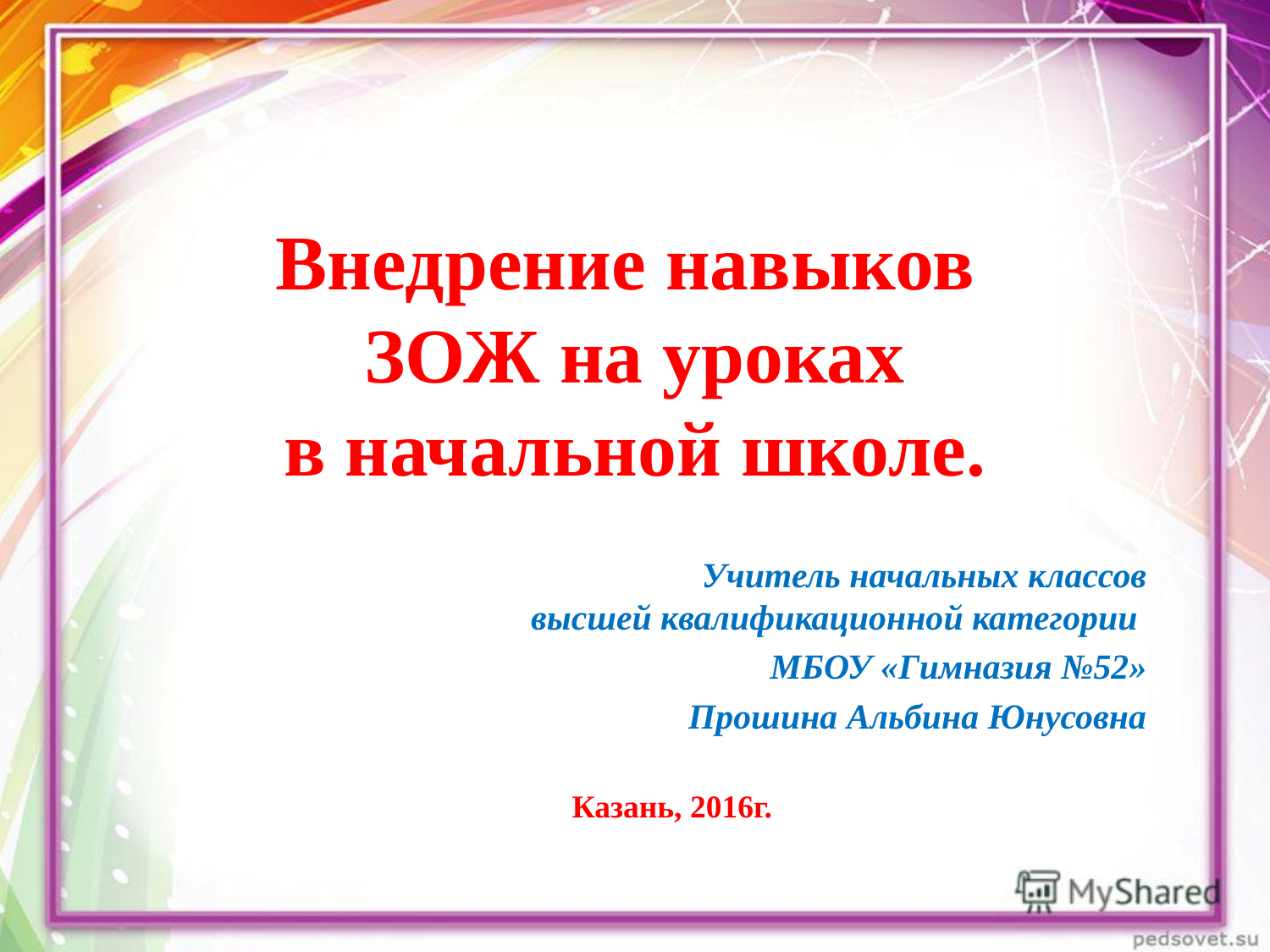

# Внедрение навыков ЗОЖ на уроках в начальной школе.
                                                            Учитель начальных классов высшей квалификационной категории
МБОУ «Гимназия №52»
                                                       Прошина Альбина Юнусовна

Казань, 2016г.